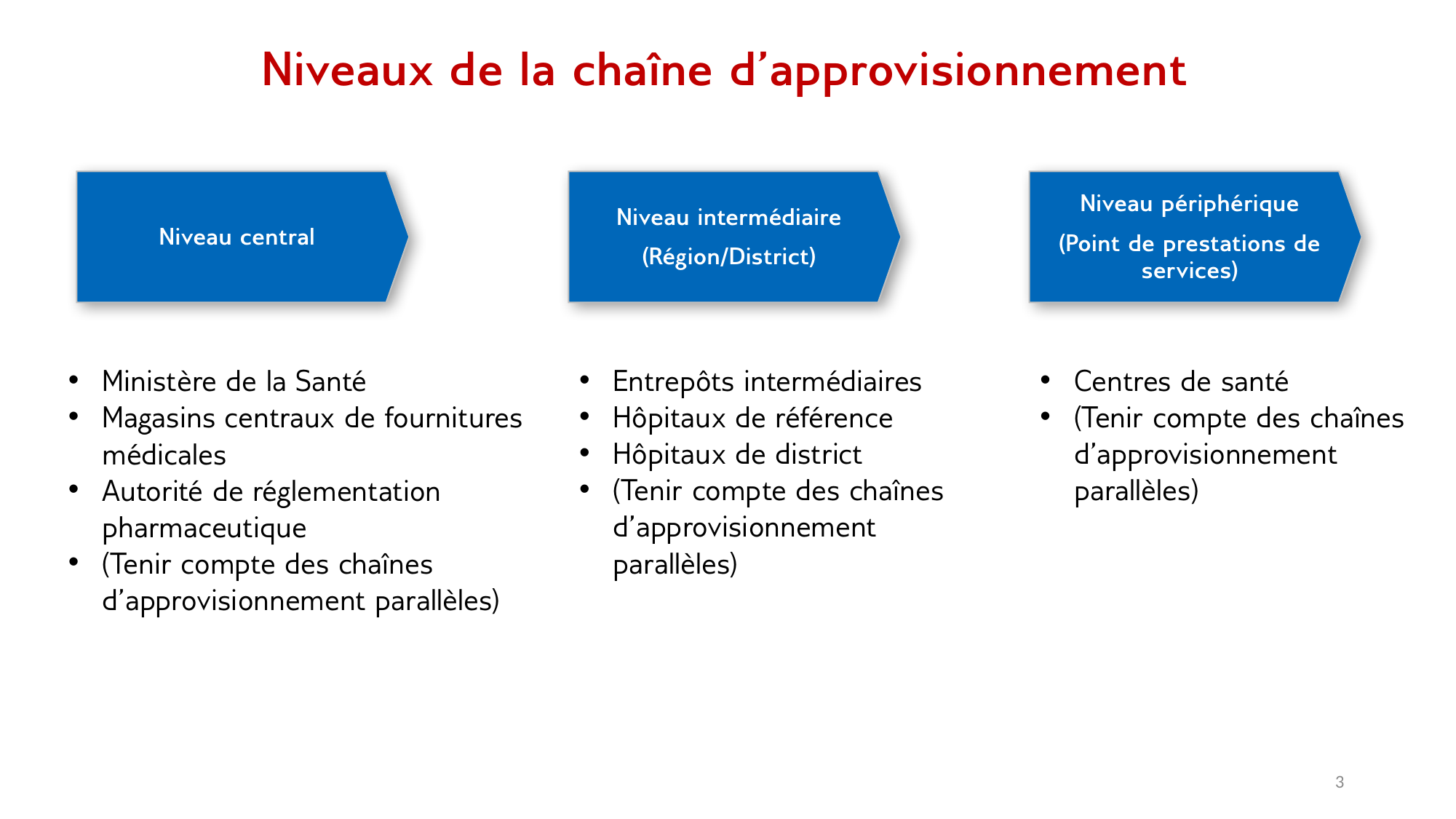

# Niveaux de la chaîne d’approvisionnement
Niveau intermédiaire
(Région/District)
Niveau périphérique
(Point de prestations de services)
Niveau central
Ministère de la Santé
Magasins centraux de fournitures médicales
Autorité de réglementation pharmaceutique
(Tenir compte des chaînes d’approvisionnement parallèles)
Entrepôts intermédiaires
Hôpitaux de référence
Hôpitaux de district
(Tenir compte des chaînes d’approvisionnement parallèles)

Centres de santé
(Tenir compte des chaînes d’approvisionnement parallèles)
3